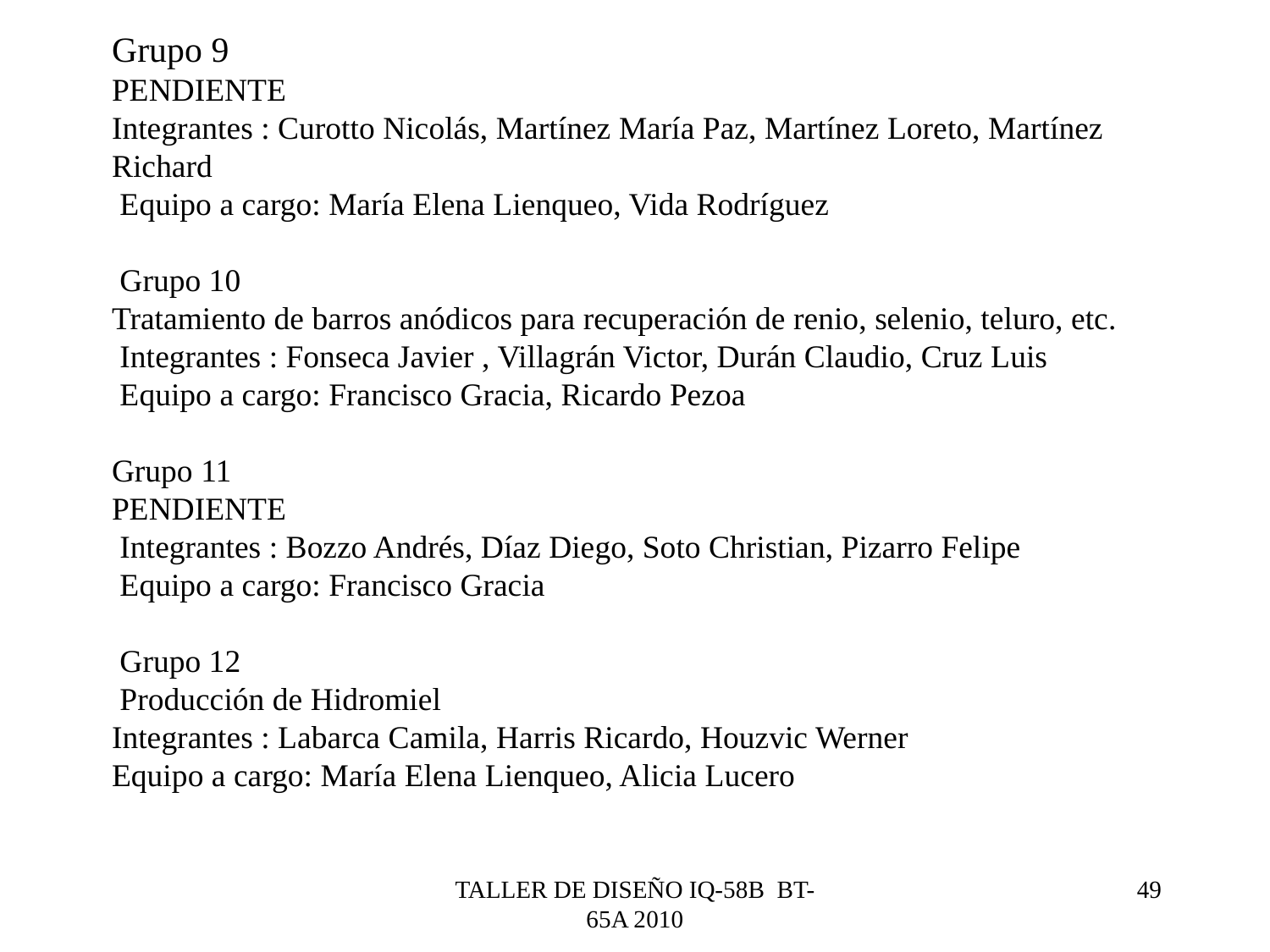

# Grupo 9 PENDIENTE Integrantes : Curotto Nicolás, Martínez María Paz, Martínez Loreto, Martínez Richard Equipo a cargo: María Elena Lienqueo, Vida Rodríguez Grupo 10 Tratamiento de barros anódicos para recuperación de renio, selenio, teluro, etc. Integrantes : Fonseca Javier , Villagrán Victor, Durán Claudio, Cruz Luis Equipo a cargo: Francisco Gracia, Ricardo Pezoa Grupo 11 PENDIENTE Integrantes : Bozzo Andrés, Díaz Diego, Soto Christian, Pizarro Felipe Equipo a cargo: Francisco Gracia Grupo 12 Producción de Hidromiel Integrantes : Labarca Camila, Harris Ricardo, Houzvic Werner Equipo a cargo: María Elena Lienqueo, Alicia Lucero
TALLER DE DISEÑO IQ-58B  BT-65A 2010
49